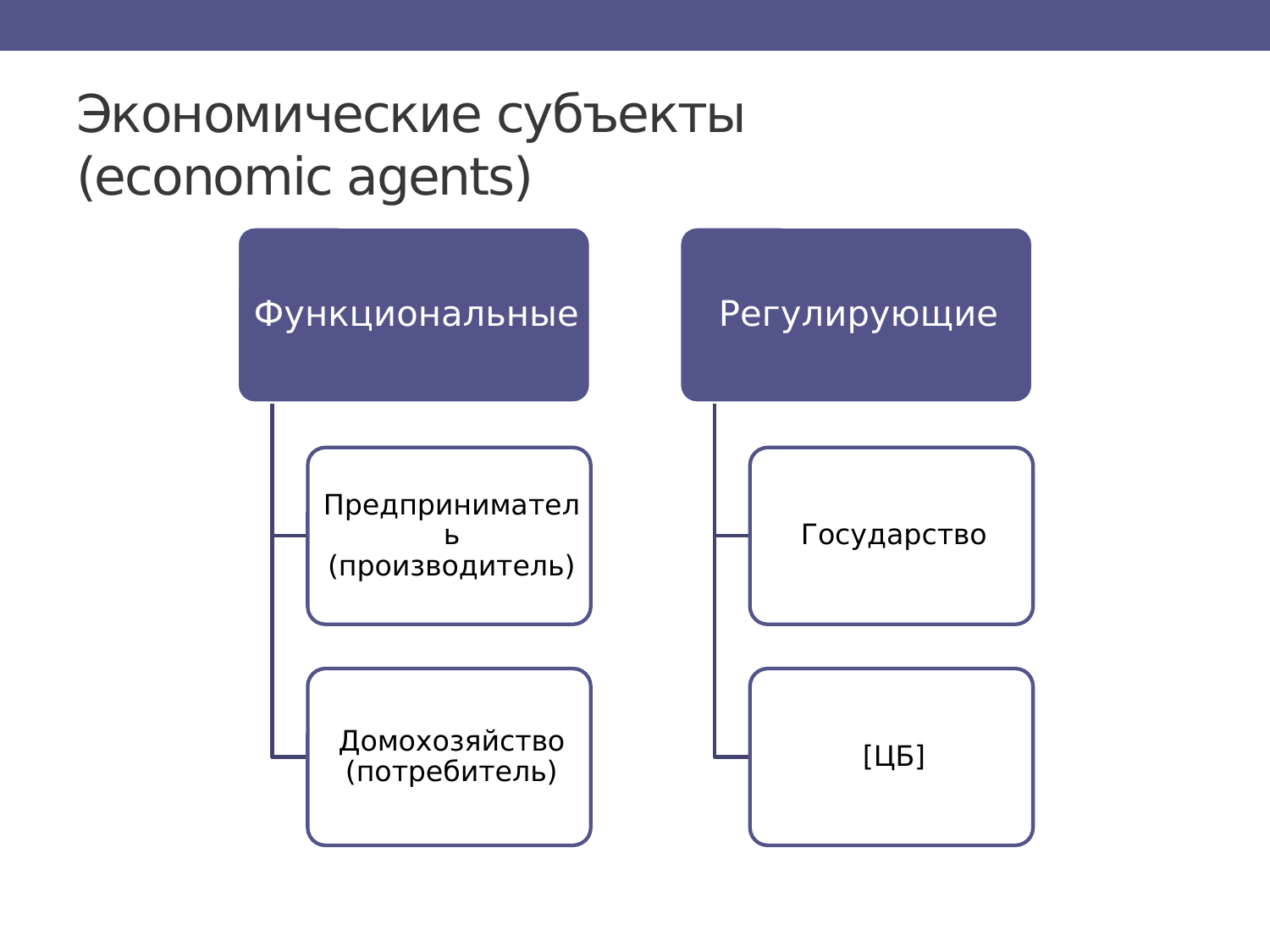

# Экономические субъекты (economic agents)
Функциональные
Предприниматель (производитель)
Домохозяйство (потребитель)
Регулирующие
Государство
[ЦБ]